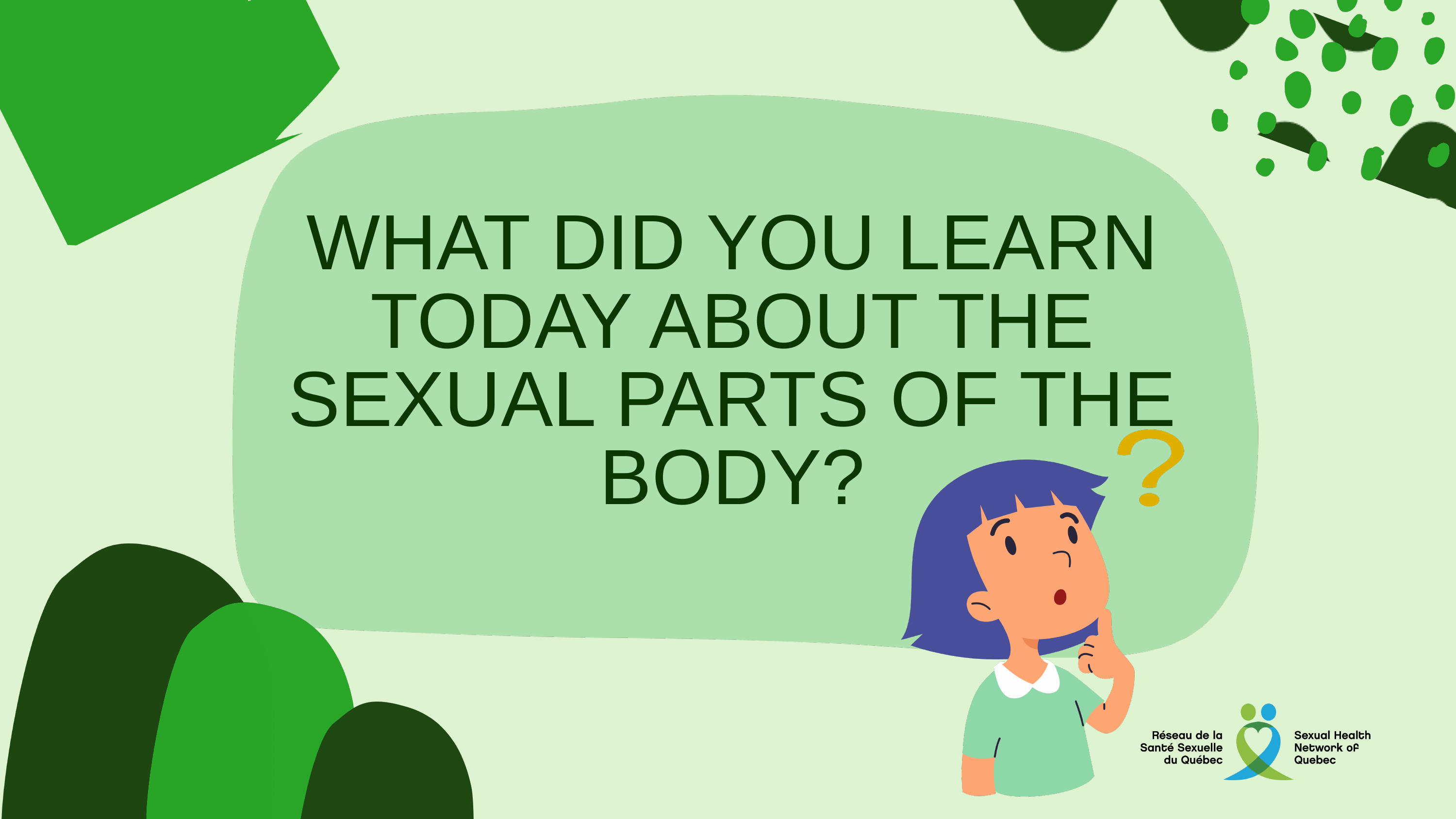

WHAT DID YOU LEARN TODAY ABOUT THE SEXUAL PARTS OF THE BODY?